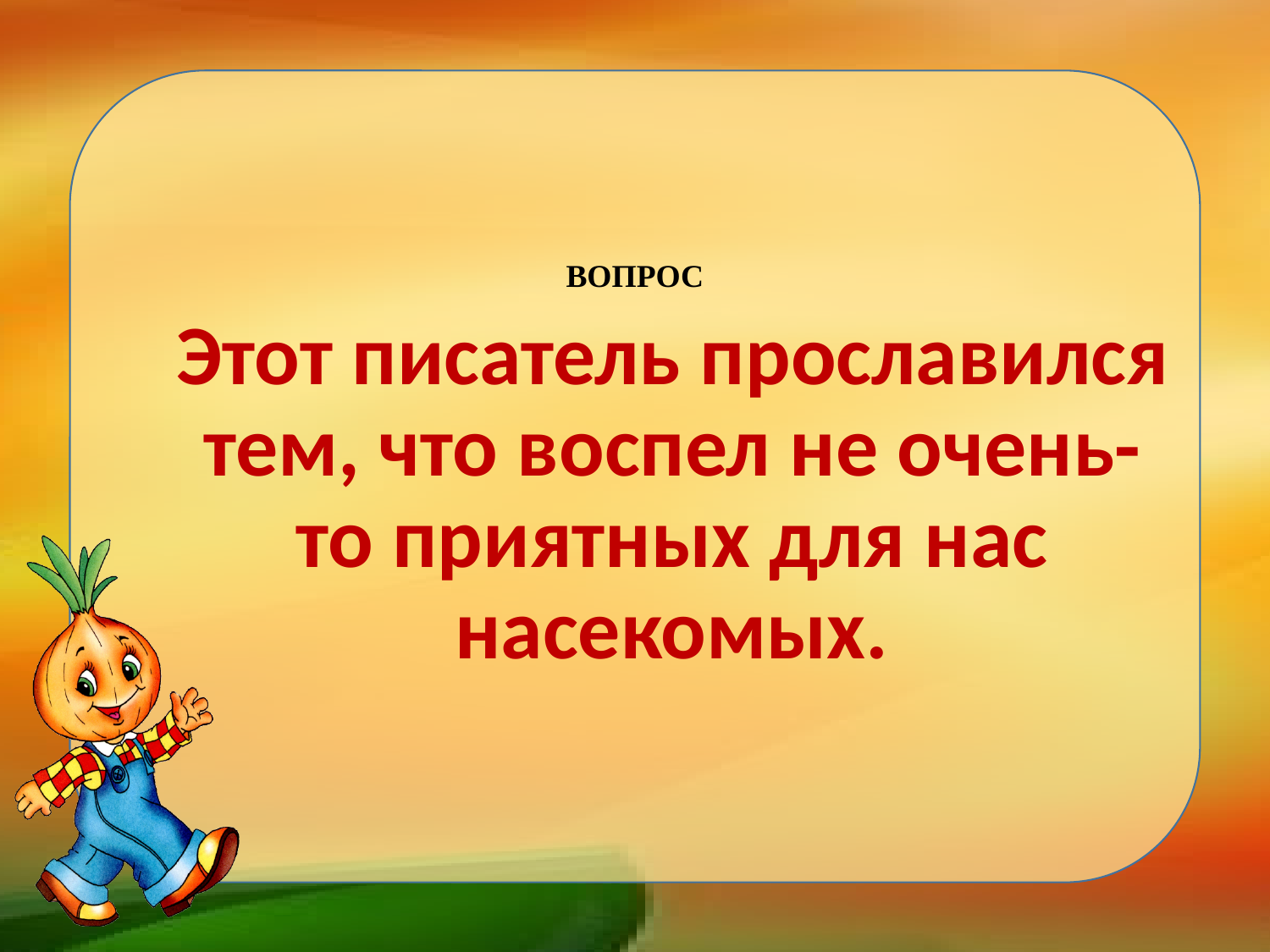

#
ВОПРОС
    Этот писатель прославился тем, что воспел не очень-то приятных для нас насекомых.